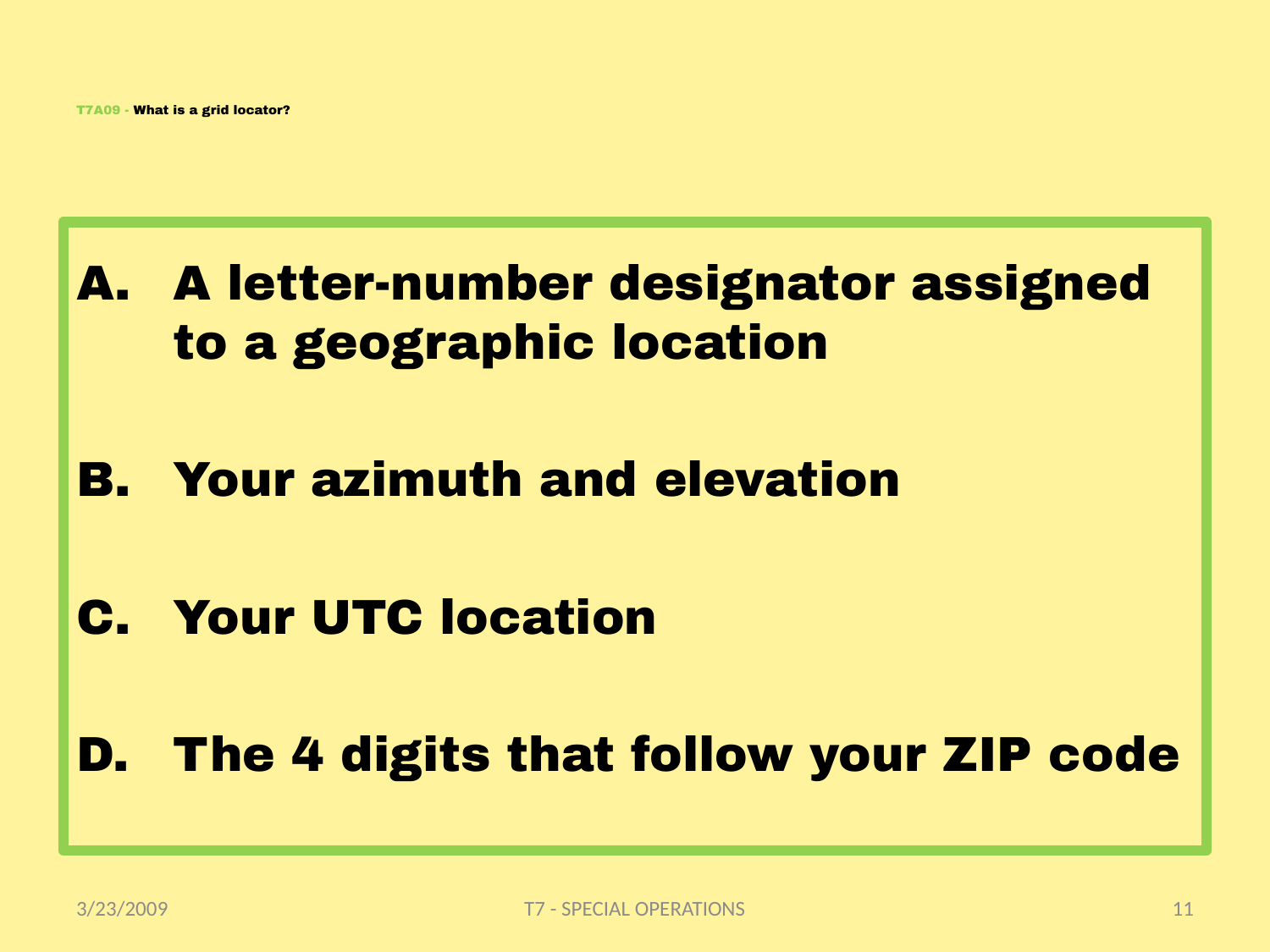

# T7A09 - What is a grid locator?

A letter-number designator assigned to a geographic location

Your azimuth and elevation

Your UTC location

The 4 digits that follow your ZIP code
3/23/2009
T7 - SPECIAL OPERATIONS
11